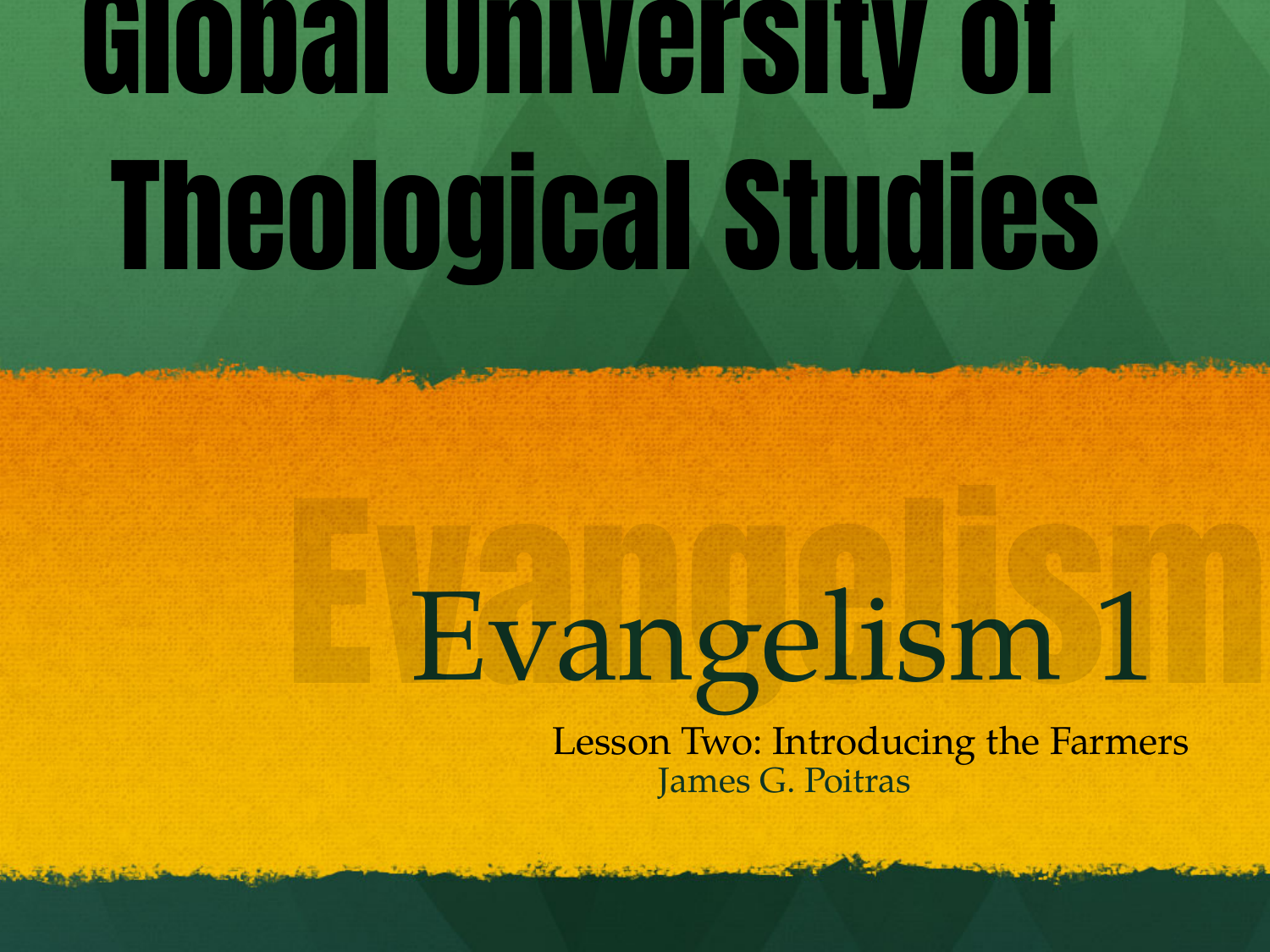

Global University of

 Theological Studies
Evangelism
# Evangelism 1
Lesson Two: Introducing the Farmers
James G. Poitras